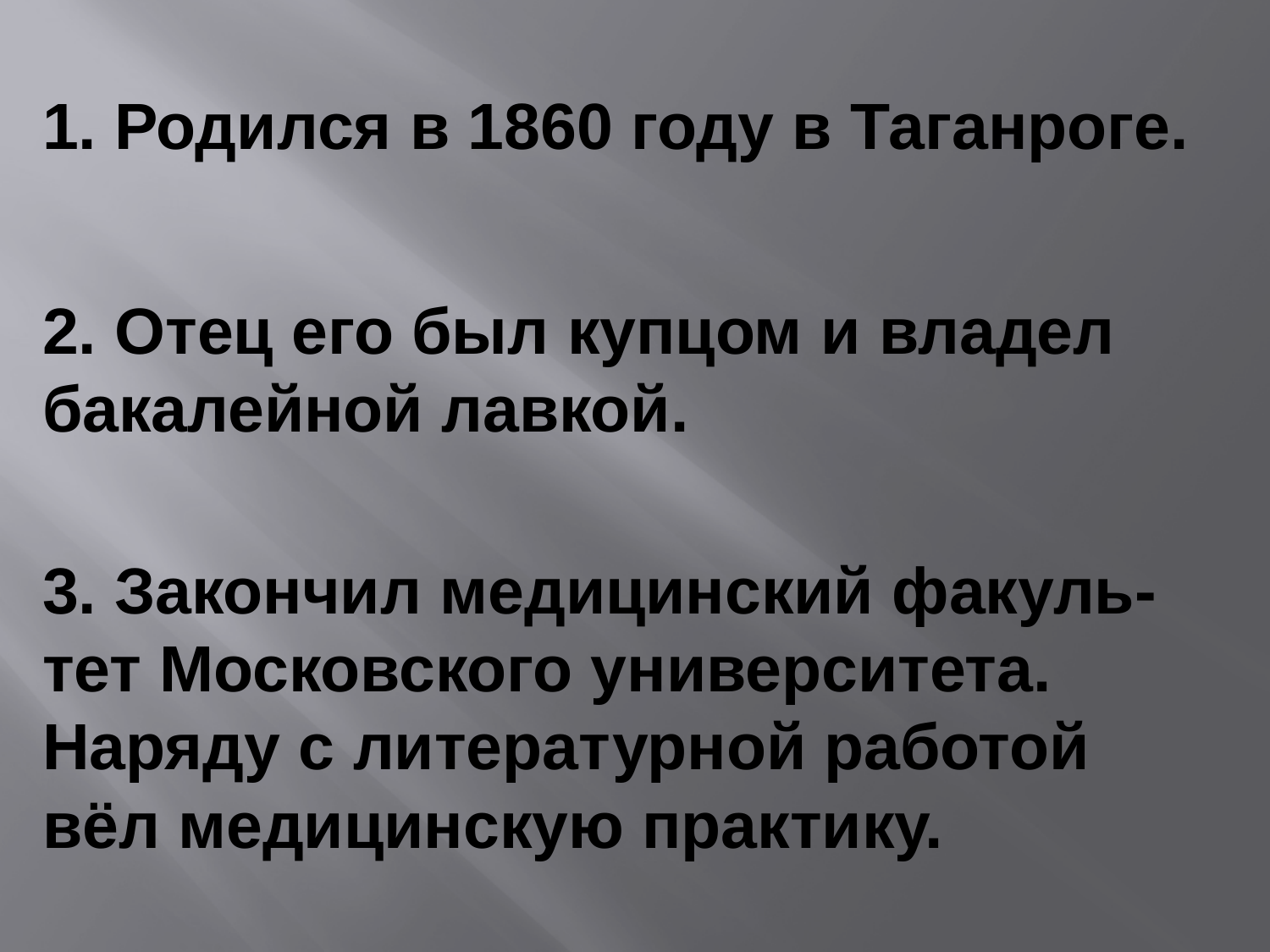

# 1. Родился в 1860 году в Таганроге.
2. Отец его был купцом и владел бакалейной лавкой.
3. Закончил медицинский факуль-тет Московского университета. Наряду с литературной работой вёл медицинскую практику.